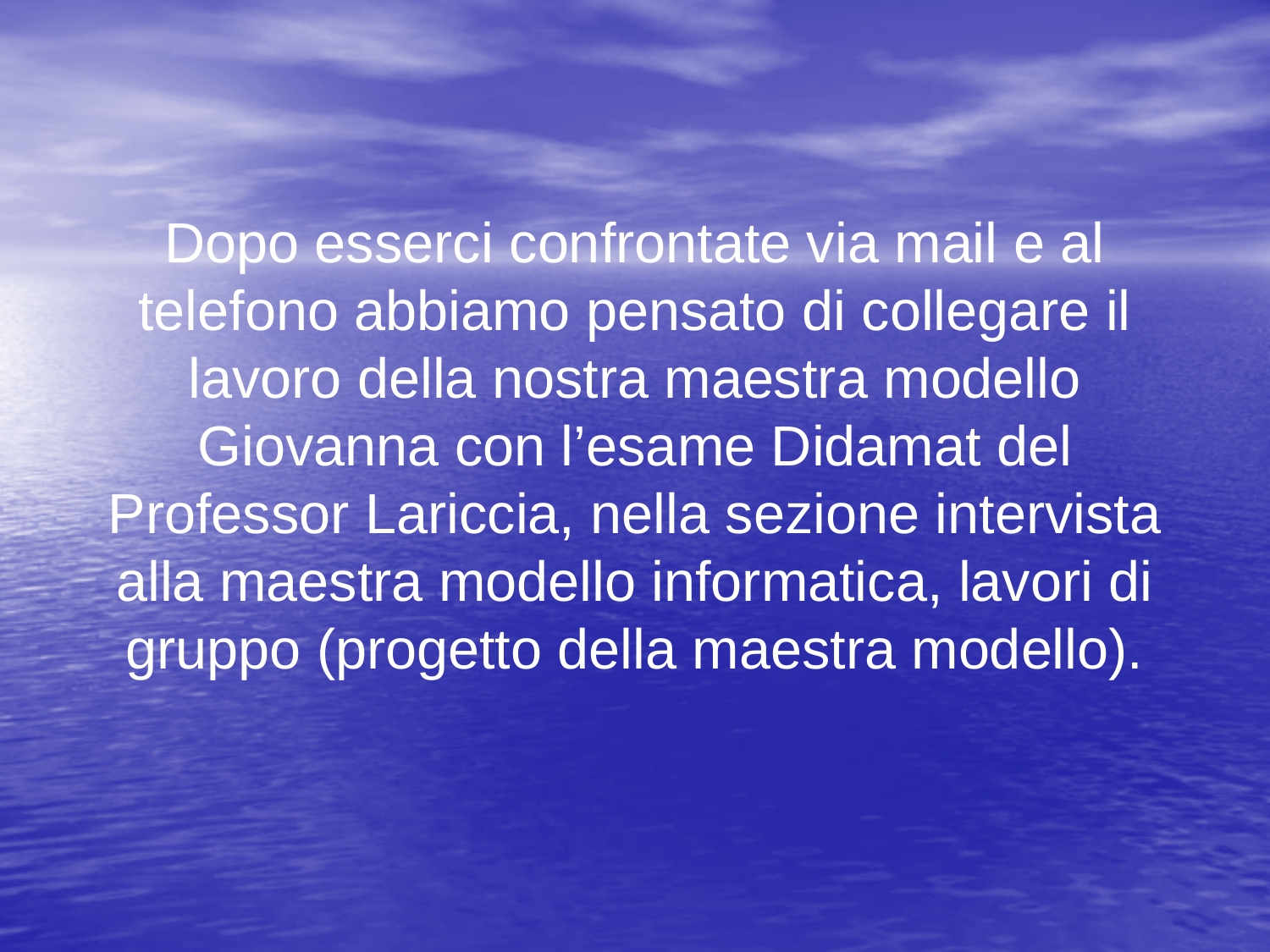

Dopo esserci confrontate via mail e al telefono abbiamo pensato di collegare il lavoro della nostra maestra modello Giovanna con l’esame Didamat del Professor Lariccia, nella sezione intervista alla maestra modello informatica, lavori di gruppo (progetto della maestra modello).